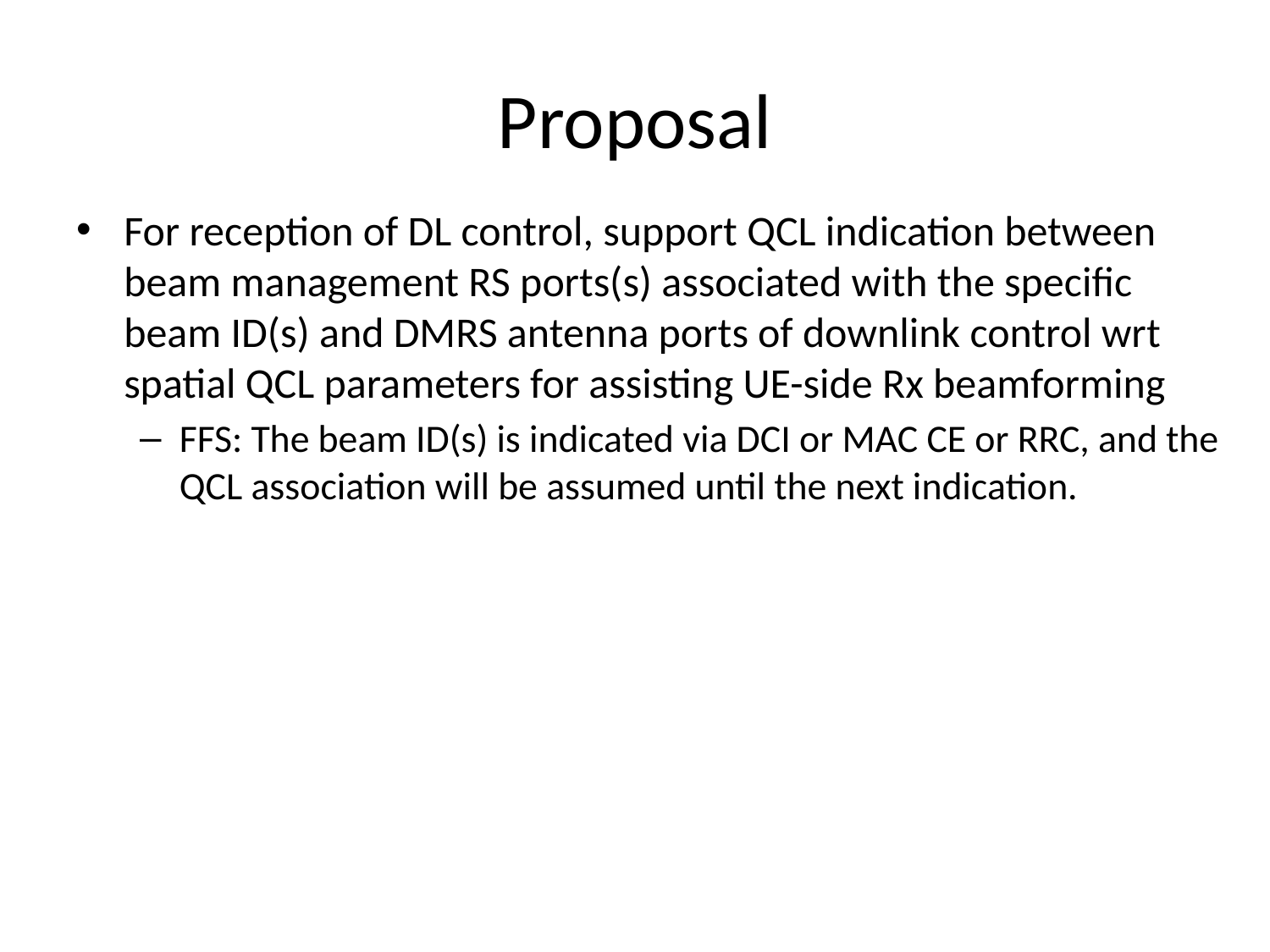

# Proposal
For reception of DL control, support QCL indication between beam management RS ports(s) associated with the specific beam ID(s) and DMRS antenna ports of downlink control wrt spatial QCL parameters for assisting UE-side Rx beamforming
FFS: The beam ID(s) is indicated via DCI or MAC CE or RRC, and the QCL association will be assumed until the next indication.